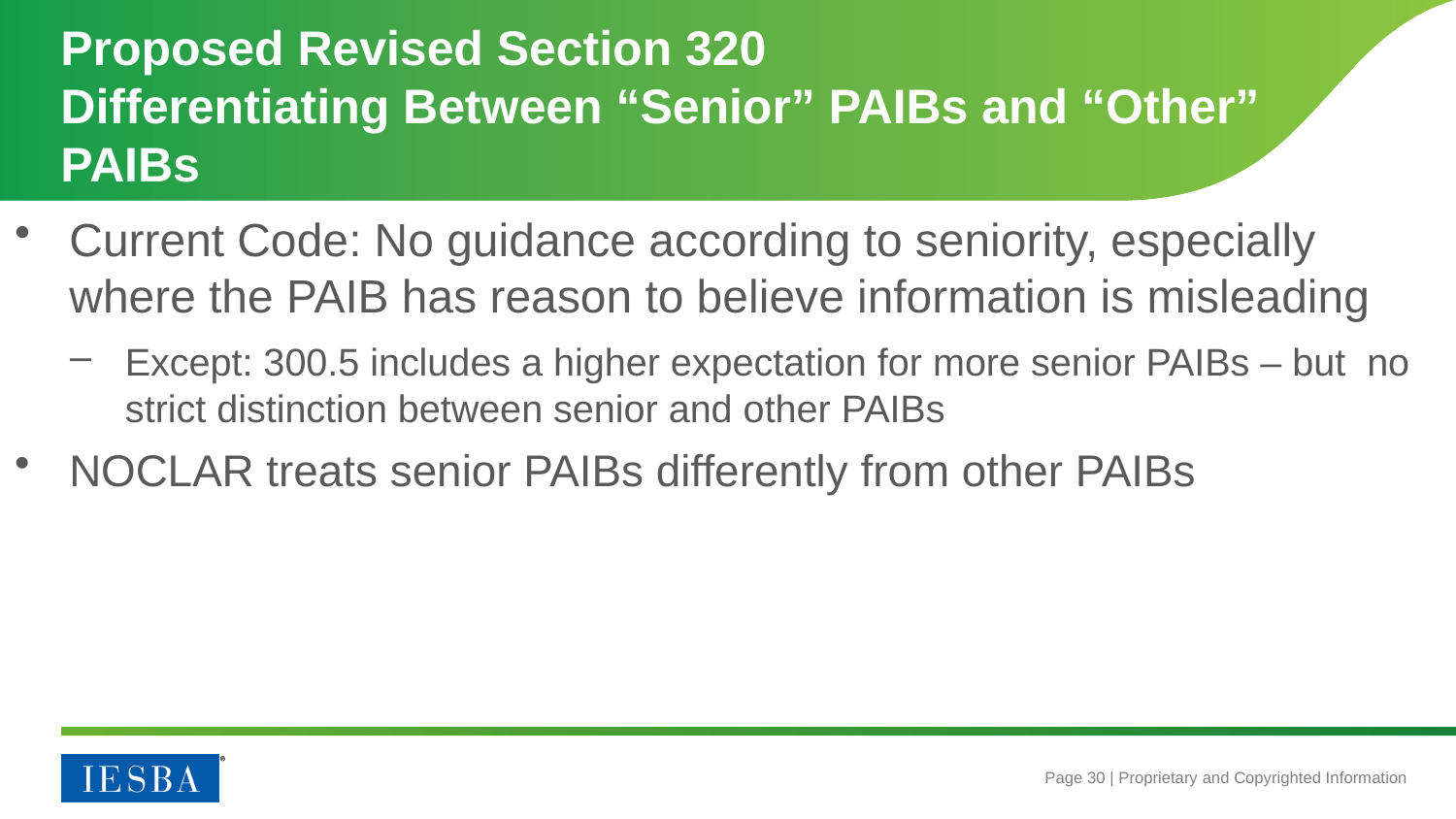

# Proposed Revised Section 320 Differentiating Between “Senior” PAIBs and “Other” PAIBs
Current Code: No guidance according to seniority, especially where the PAIB has reason to believe information is misleading
Except: 300.5 includes a higher expectation for more senior PAIBs – but  no strict distinction between senior and other PAIBs
NOCLAR treats senior PAIBs differently from other PAIBs